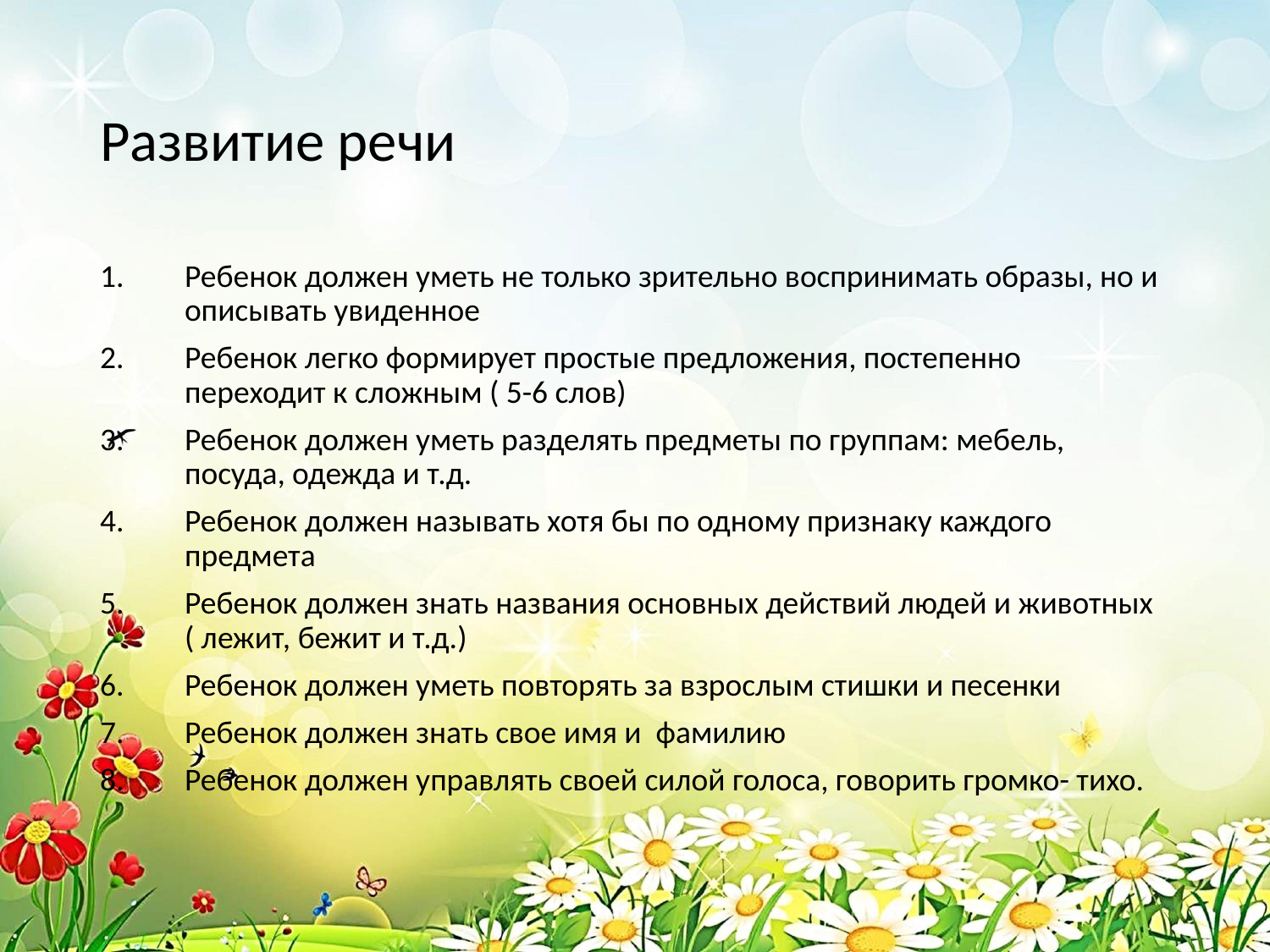

# Развитие речи
Ребенок должен уметь не только зрительно воспринимать образы, но и описывать увиденное
Ребенок легко формирует простые предложения, постепенно переходит к сложным ( 5-6 слов)
Ребенок должен уметь разделять предметы по группам: мебель, посуда, одежда и т.д.
Ребенок должен называть хотя бы по одному признаку каждого предмета
Ребенок должен знать названия основных действий людей и животных ( лежит, бежит и т.д.)
Ребенок должен уметь повторять за взрослым стишки и песенки
Ребенок должен знать свое имя и  фамилию
Ребенок должен управлять своей силой голоса, говорить громко- тихо.